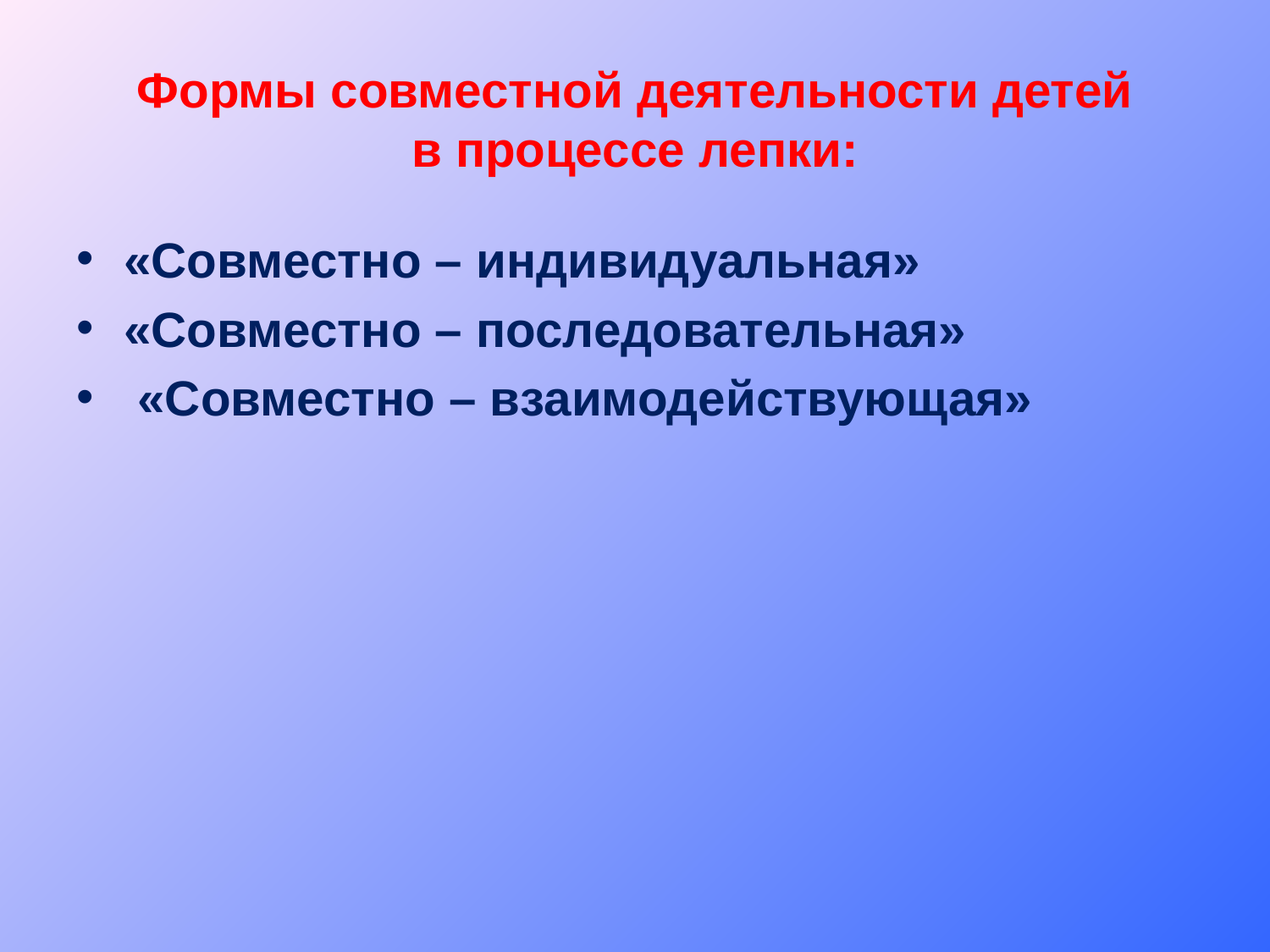

# Формы совместной деятельности детей в процессе лепки:
«Совместно – индивидуальная»
«Совместно – последовательная»
 «Совместно – взаимодействующая»